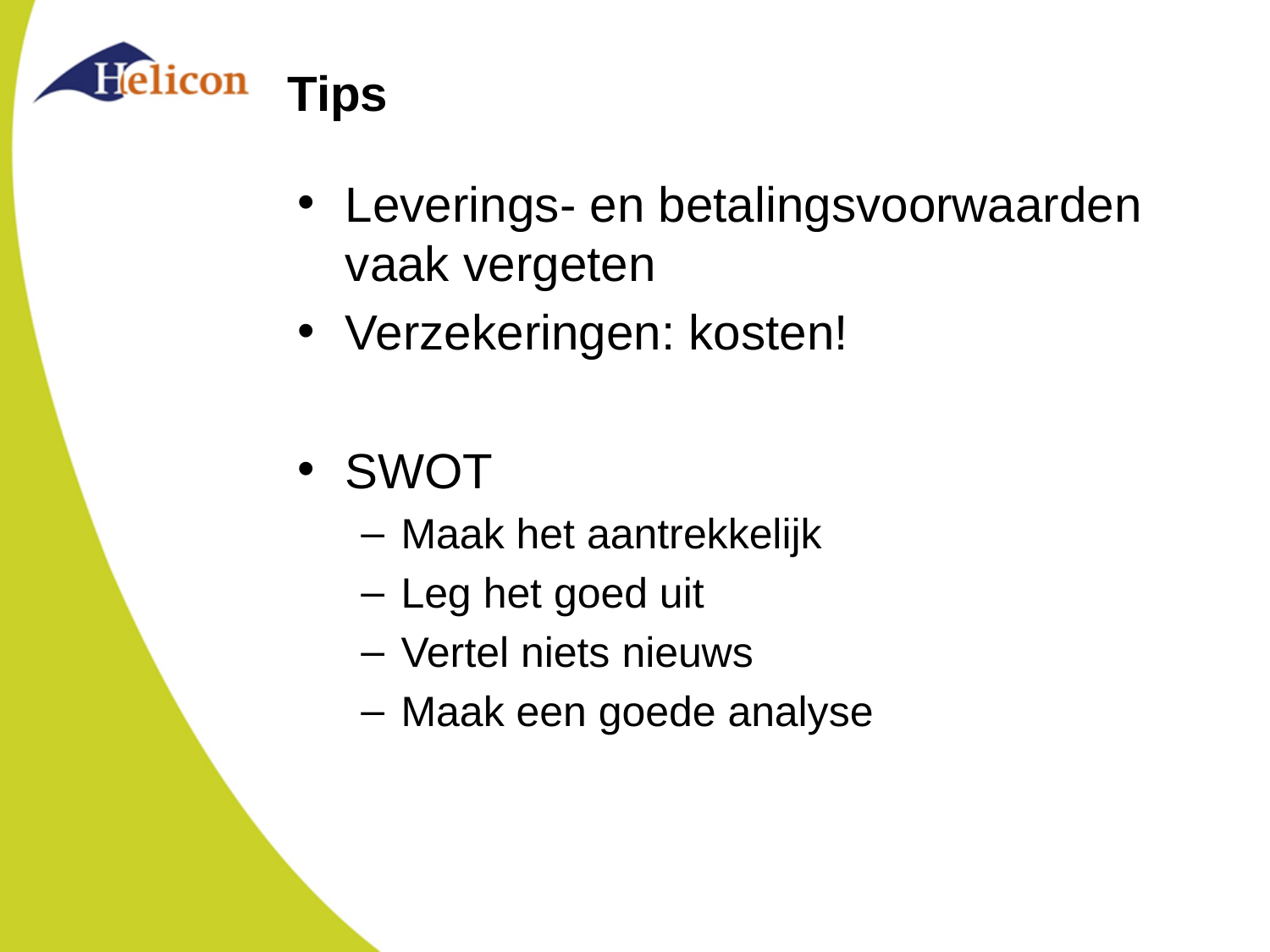

# Tips
Leverings- en betalingsvoorwaarden vaak vergeten
Verzekeringen: kosten!

SWOT
Maak het aantrekkelijk
Leg het goed uit
Vertel niets nieuws
Maak een goede analyse